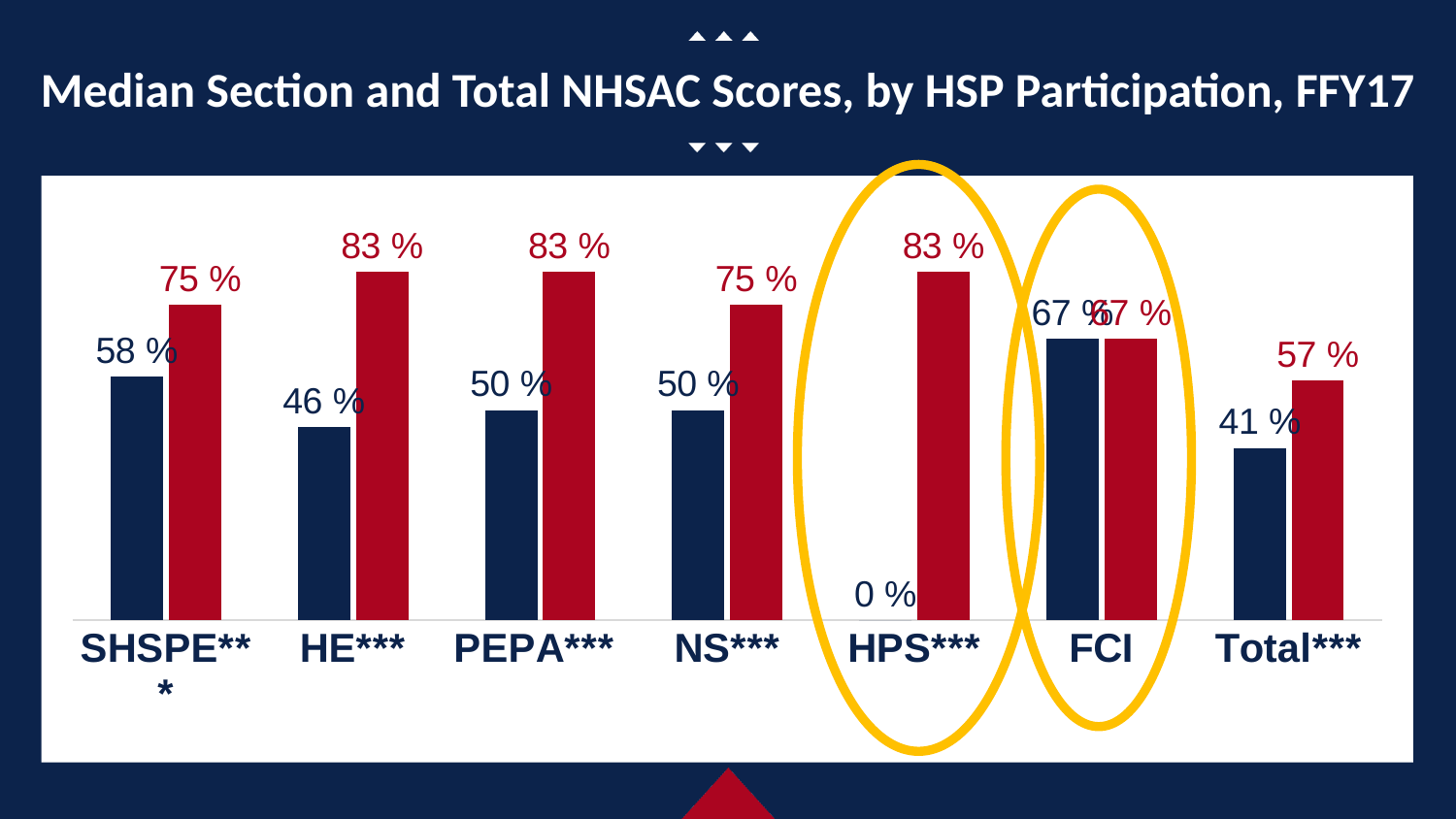

# Median Section and Total NHSAC Scores, by HSP Participation, FFY17

### Chart

| Category | Non-HSP  | HSP  |
|---|---|---|
| SHSPE*** | 58.0 | 75.0 |
| HE*** | 46.0 | 83.0 |
| PEPA***  | 50.0 | 83.0 |
| NS*** | 50.0 | 75.0 |
| HPS*** | 0.0 | 83.0 |
| FCI | 67.0 | 67.0 |
| Total*** | 41.0 | 57.0 |